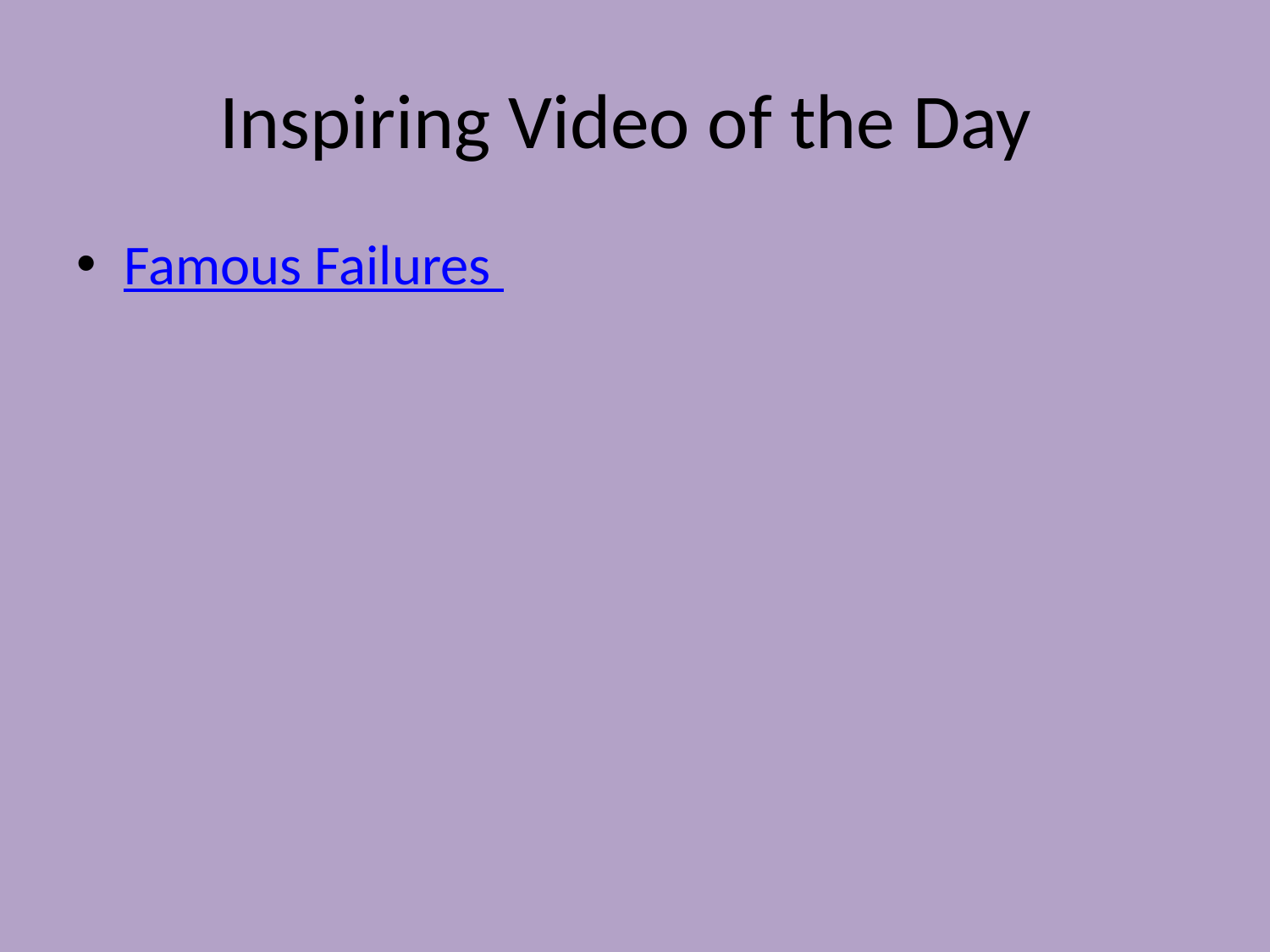

# Inspiring Video of the Day
Famous Failures